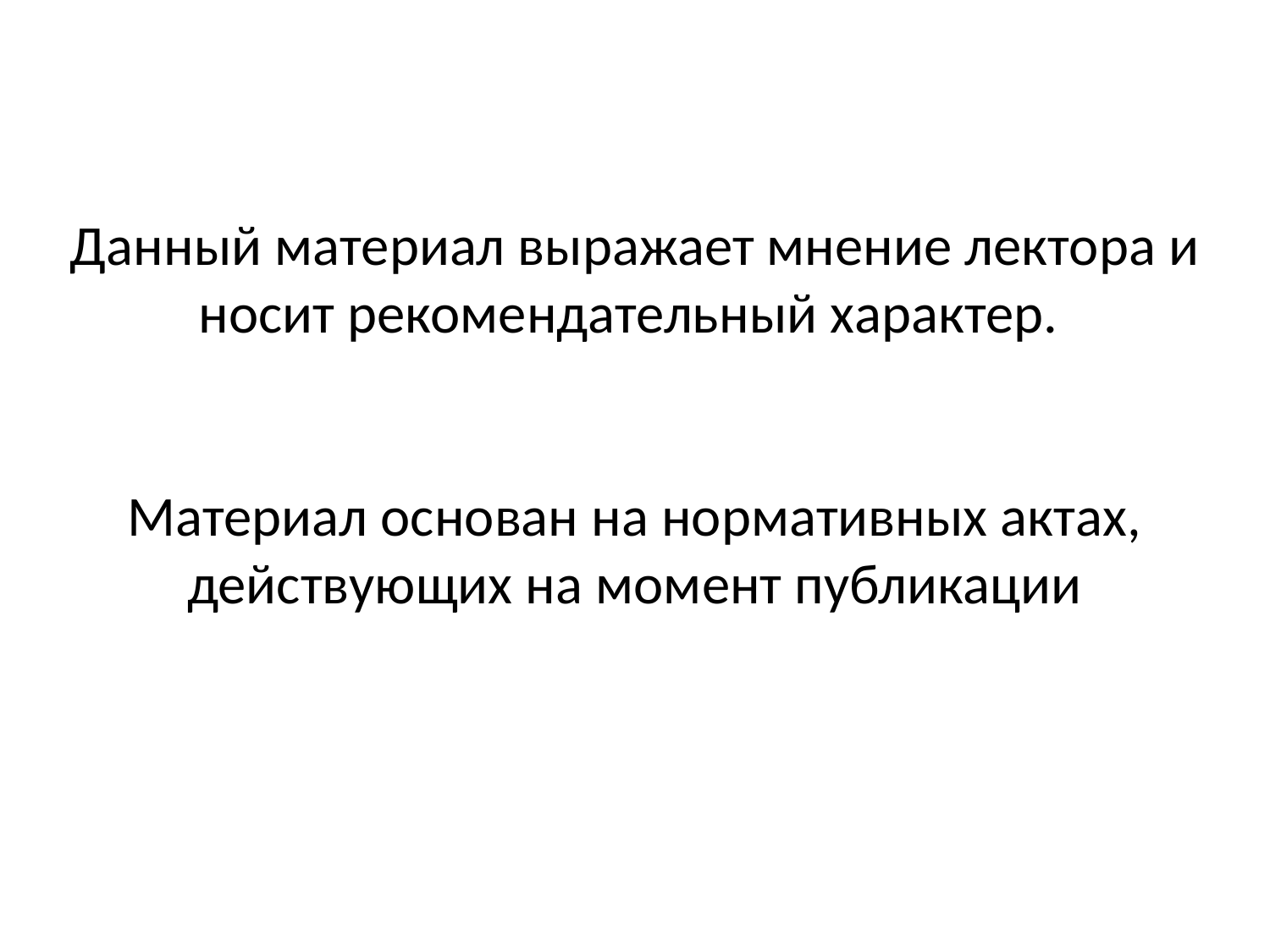

Данный материал выражает мнение лектора и носит рекомендательный характер.

Материал основан на нормативных актах, действующих на момент публикации